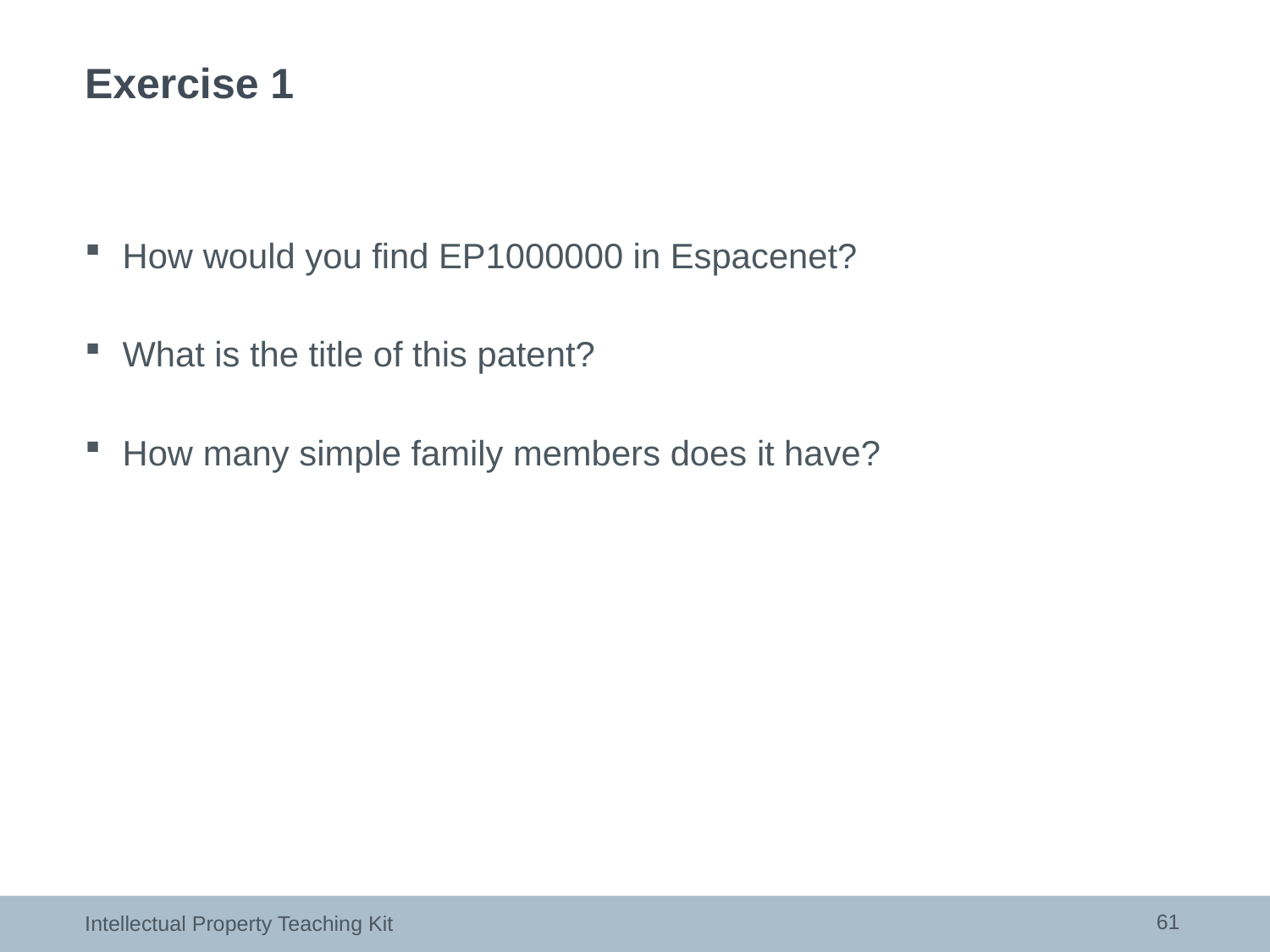

# Exercise 1
How would you find EP1000000 in Espacenet?

What is the title of this patent?

How many simple family members does it have?

61
Intellectual Property Teaching Kit